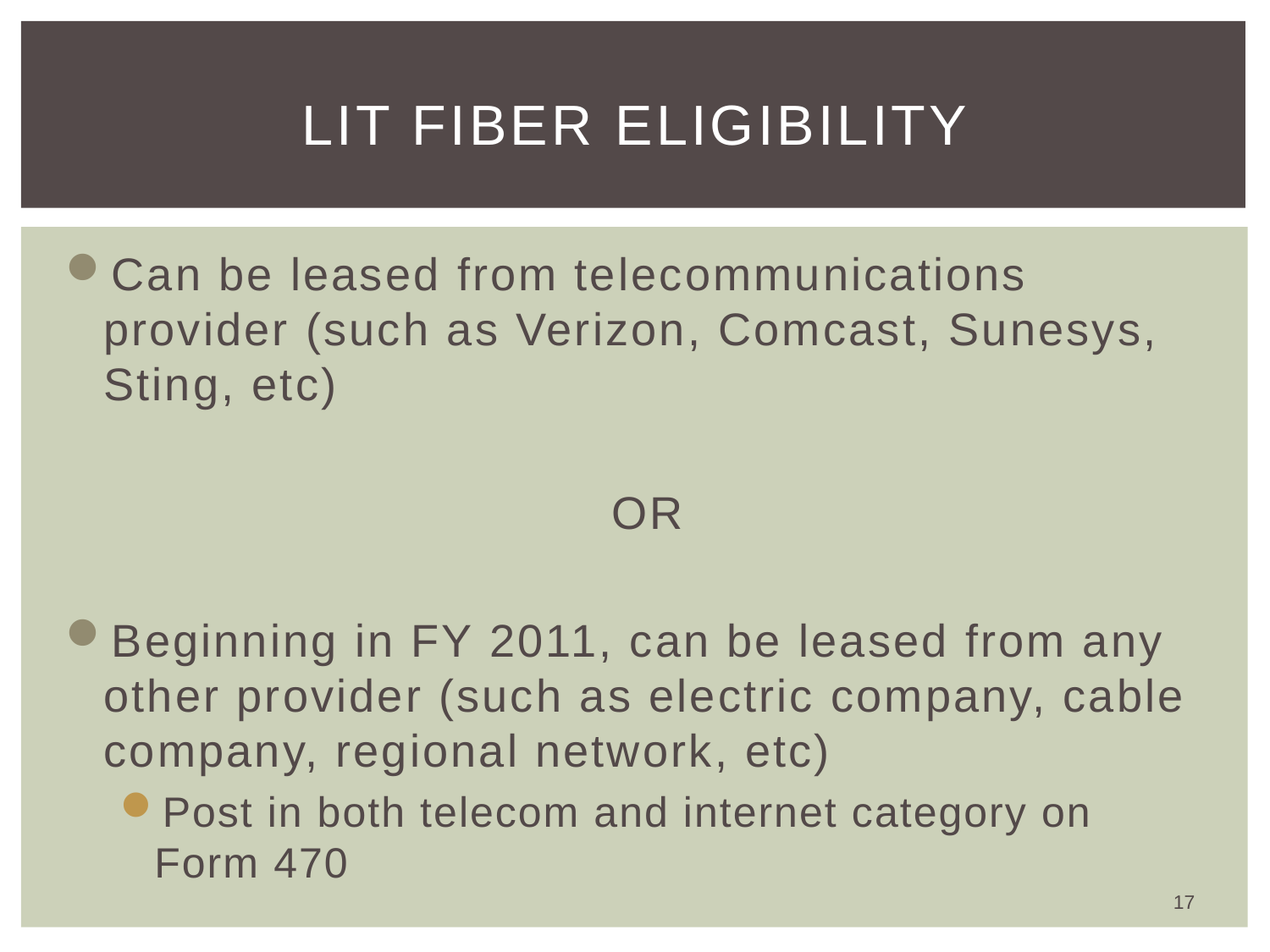

# Lit Fiber Eligibility
Can be leased from telecommunications provider (such as Verizon, Comcast, Sunesys, Sting, etc)

					OR

Beginning in FY 2011, can be leased from any other provider (such as electric company, cable company, regional network, etc)
Post in both telecom and internet category on Form 470
17